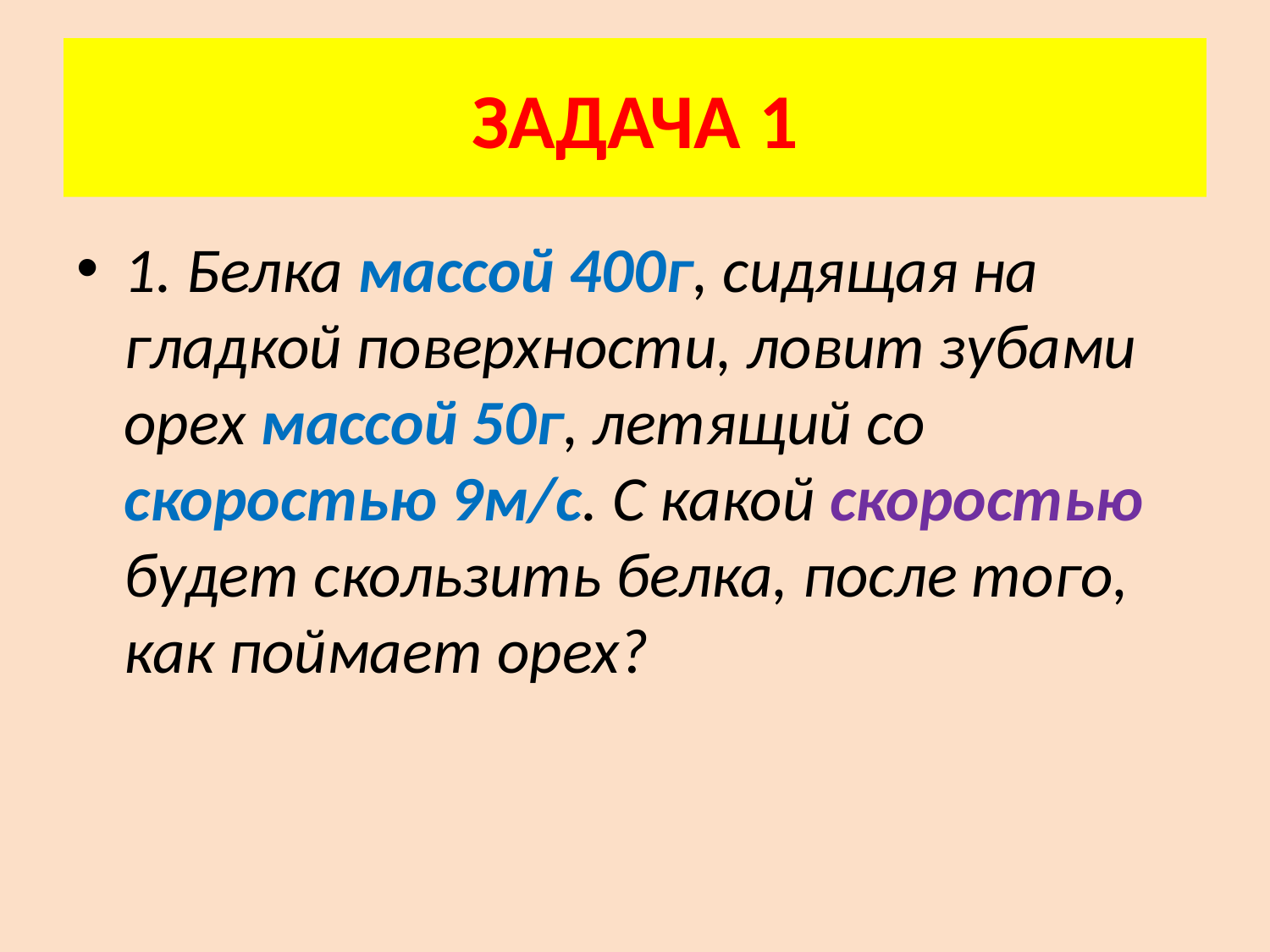

# ЗАДАЧА 1
1. Белка массой 400г, сидящая на гладкой поверхности, ловит зубами орех массой 50г, летящий со скоростью 9м/с. С какой скоростью будет скользить белка, после того, как поймает орех?